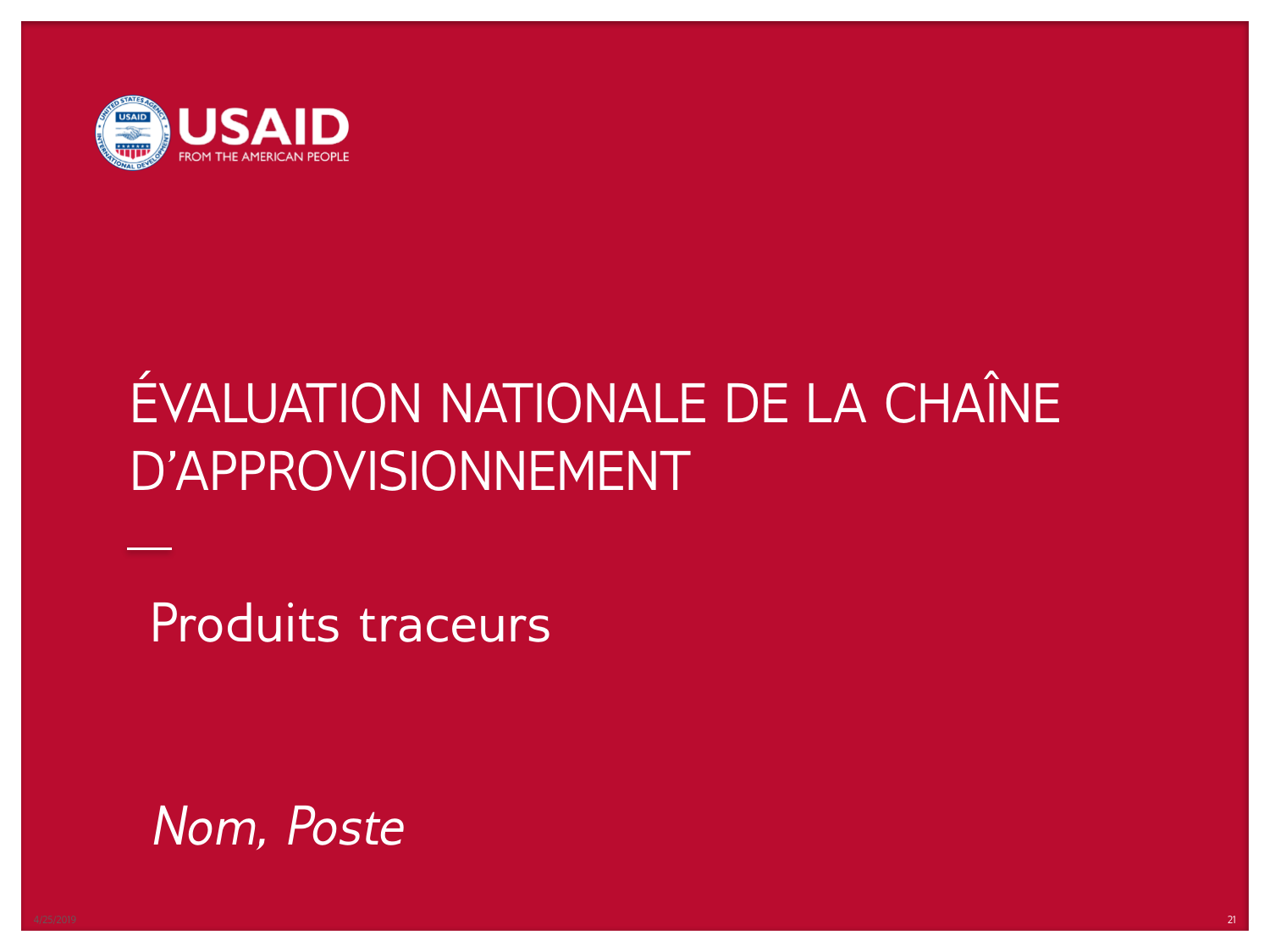

# Produits traceurs Nom, Poste
4/25/2019
21